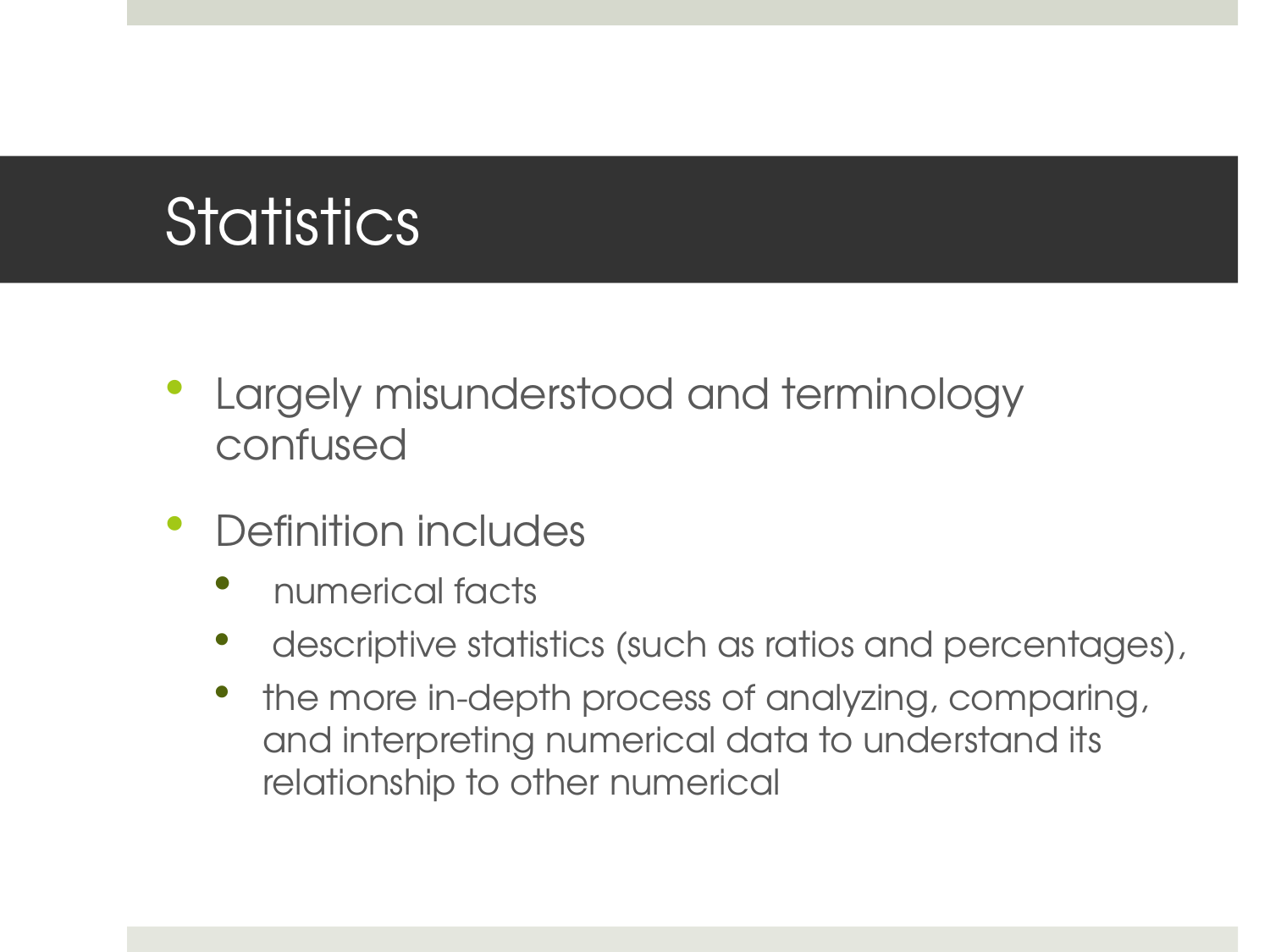

# Statistics
Largely misunderstood and terminology confused
Definition includes
 numerical facts
 descriptive statistics (such as ratios and percentages),
the more in-depth process of analyzing, comparing, and interpreting numerical data to understand its relationship to other numerical